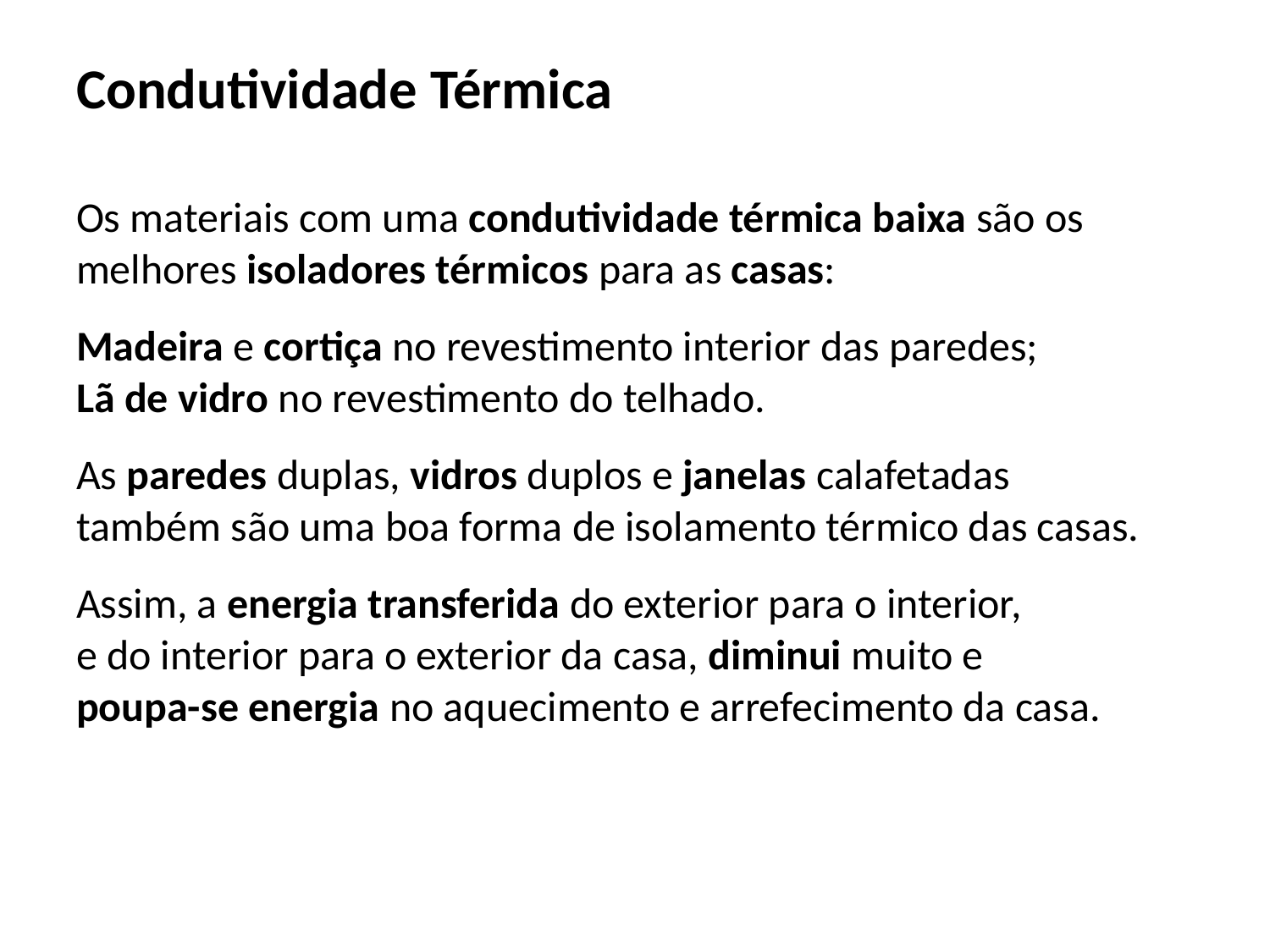

# Condutividade Térmica
Os materiais com uma condutividade térmica baixa são os melhores isoladores térmicos para as casas:
Madeira e cortiça no revestimento interior das paredes;
Lã de vidro no revestimento do telhado.
As paredes duplas, vidros duplos e janelas calafetadas
também são uma boa forma de isolamento térmico das casas.
Assim, a energia transferida do exterior para o interior,
e do interior para o exterior da casa, diminui muito e
poupa-se energia no aquecimento e arrefecimento da casa.